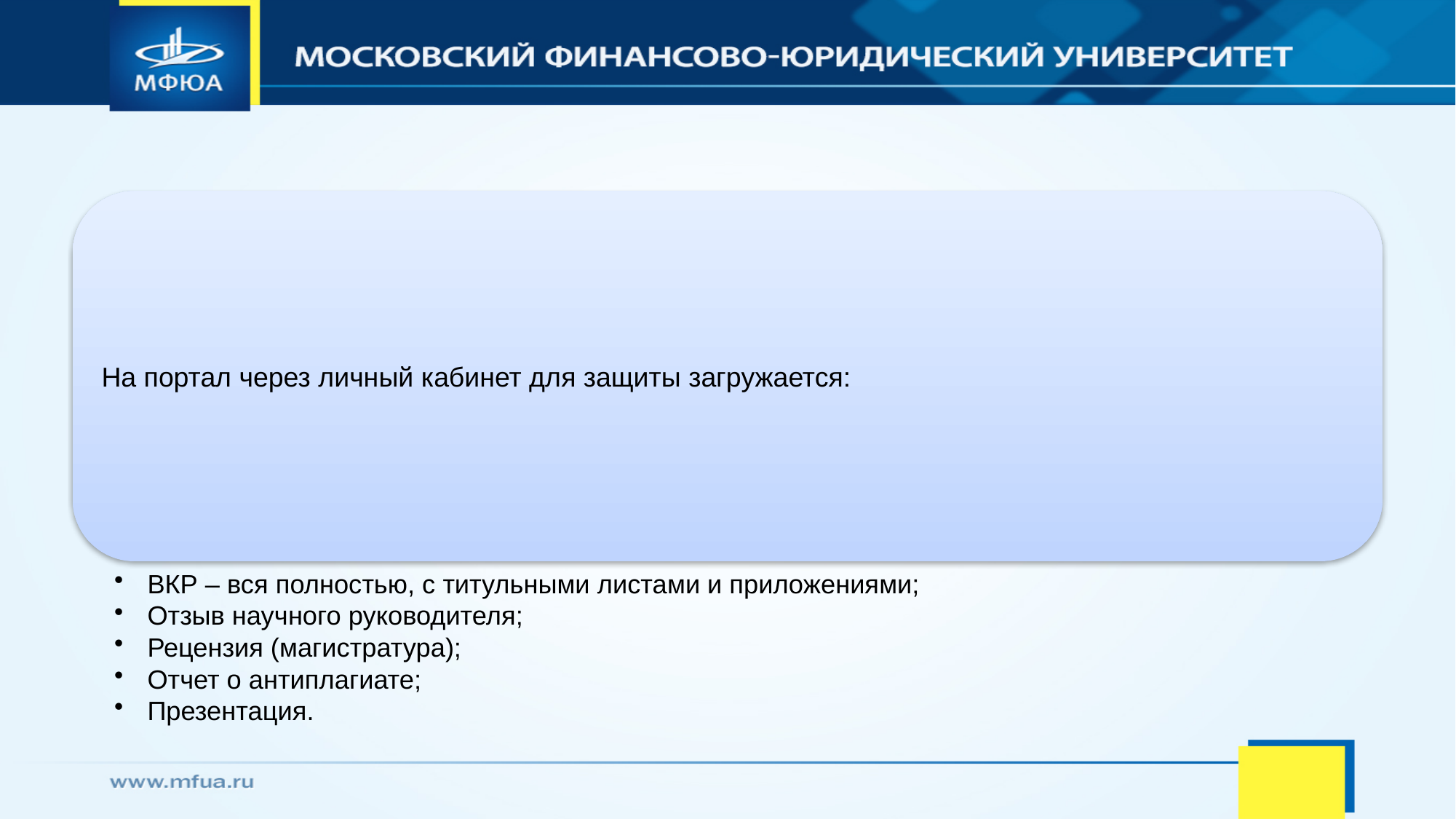

На портал через личный кабинет для защиты загружается:
ВКР – вся полностью, с титульными листами и приложениями;
Отзыв научного руководителя;
Рецензия (магистратура);
Отчет о антиплагиате;
Презентация.